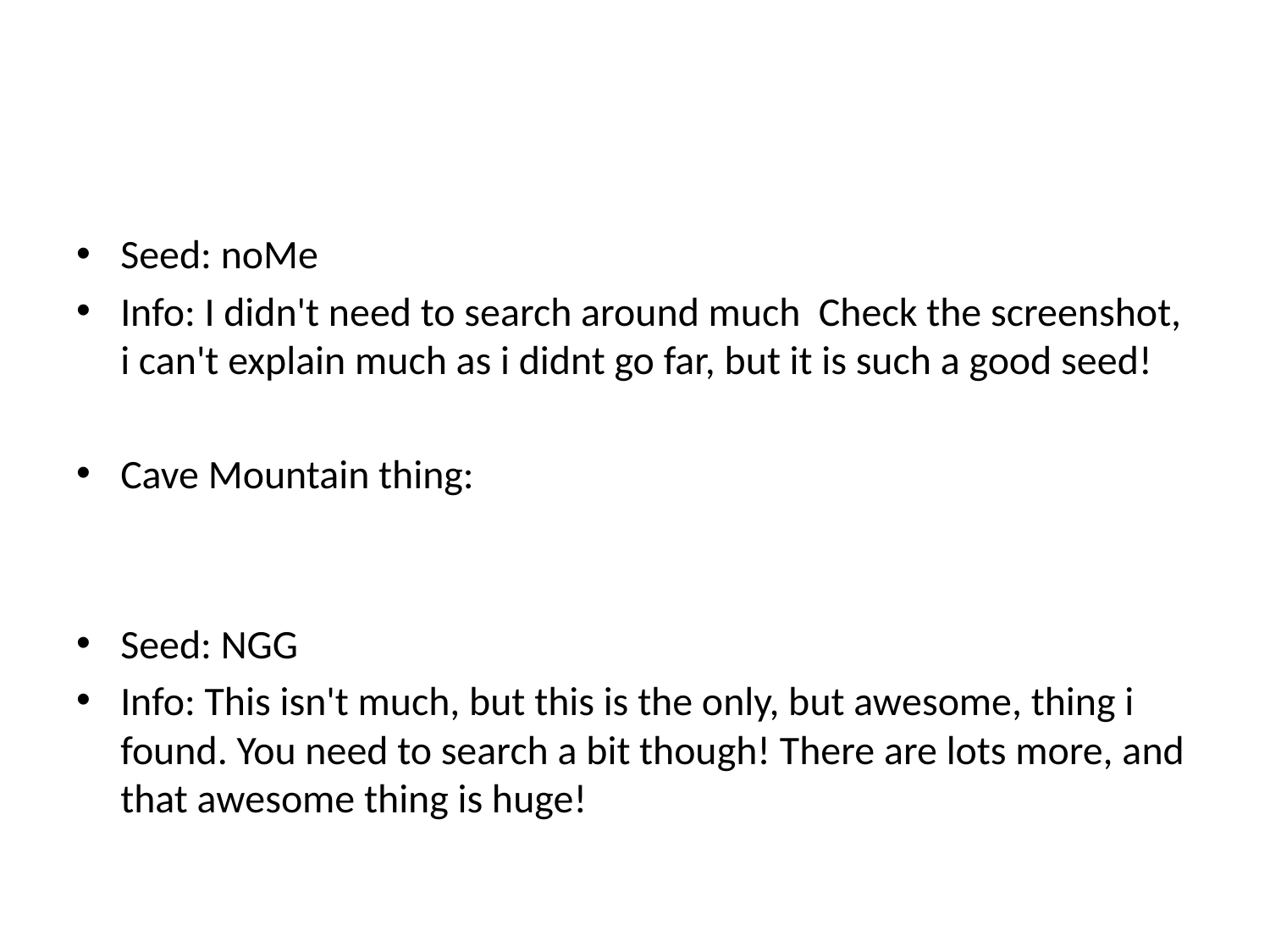

#
Seed: noMe
Info: I didn't need to search around much  Check the screenshot, i can't explain much as i didnt go far, but it is such a good seed!

Cave Mountain thing:

Seed: NGG
Info: This isn't much, but this is the only, but awesome, thing i found. You need to search a bit though! There are lots more, and that awesome thing is huge!